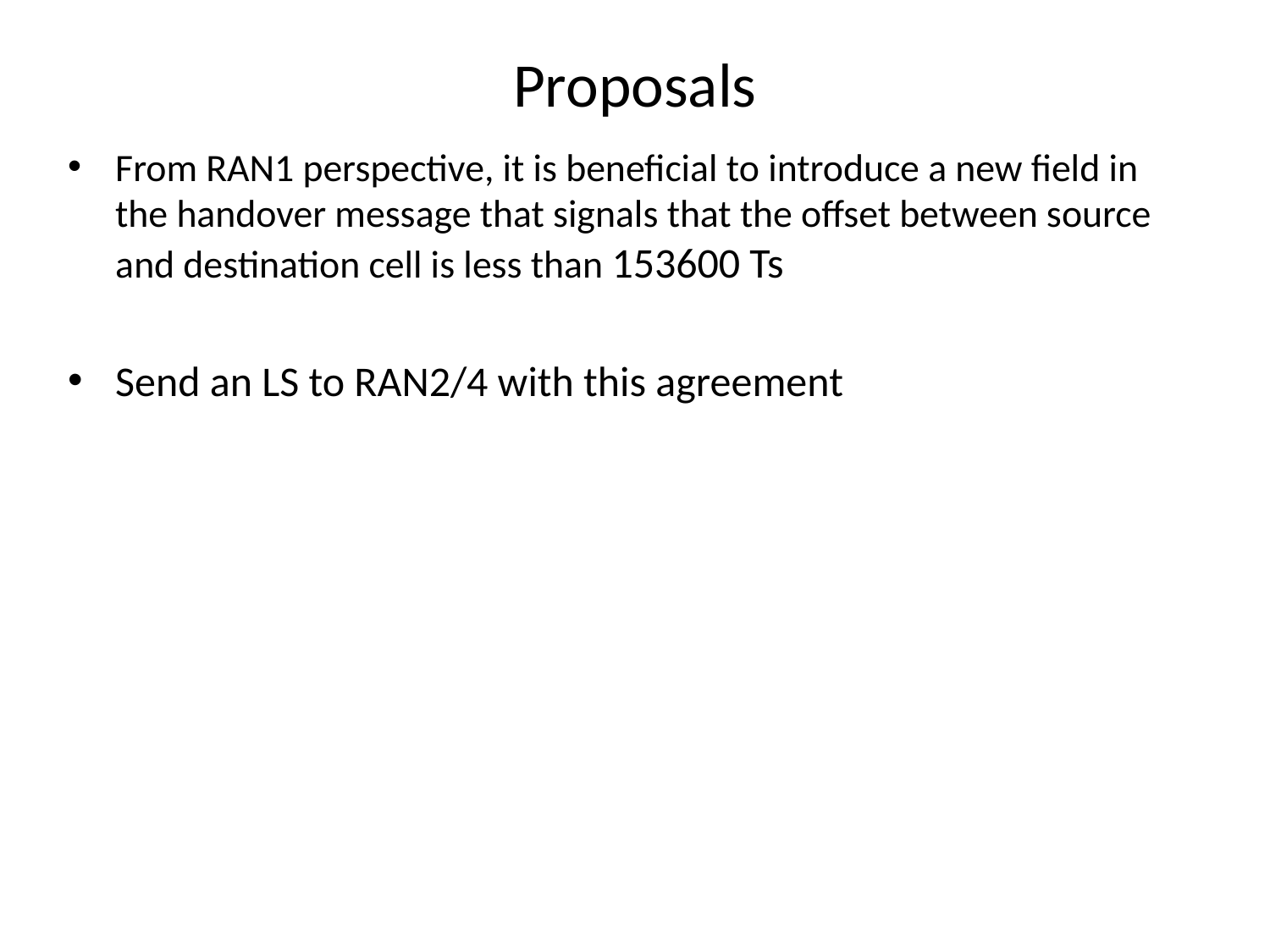

# Proposals
From RAN1 perspective, it is beneficial to introduce a new field in the handover message that signals that the offset between source and destination cell is less than 153600 Ts

Send an LS to RAN2/4 with this agreement